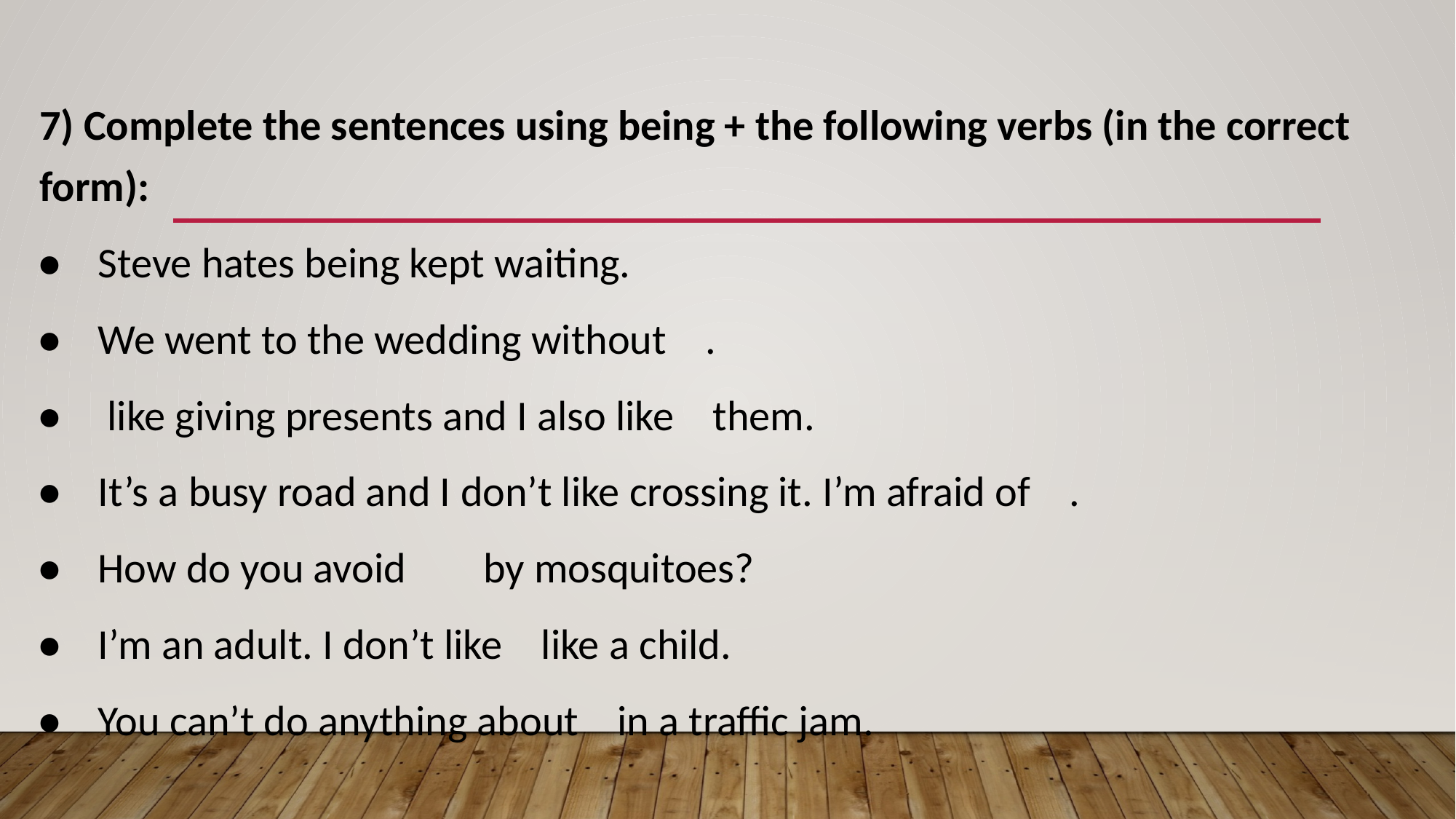

7) Complete the sentences using being + the following verbs (in the correct form):
⦁    Steve hates being kept waiting.
⦁    We went to the wedding without    .
⦁     like giving presents and I also like    them.
⦁    It’s a busy road and I don’t like crossing it. I’m afraid of    .
⦁    How do you avoid        by mosquitoes?
⦁    I’m an adult. I don’t like    like a child.
⦁    You can’t do anything about    in a traffic jam.

#